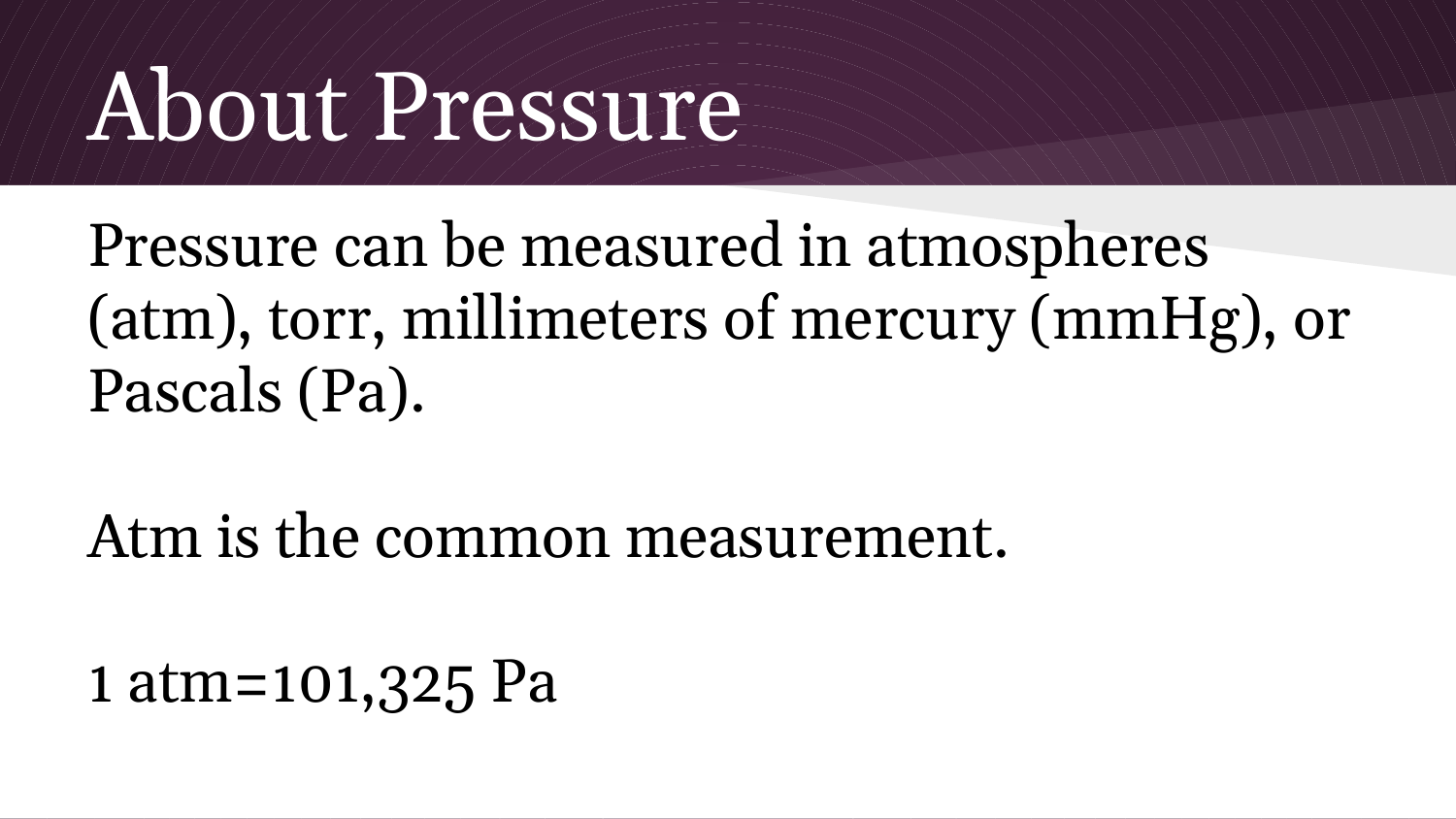

# About Pressure
Pressure can be measured in atmospheres (atm), torr, millimeters of mercury (mmHg), or Pascals (Pa).

Atm is the common measurement.

1 atm=101,325 Pa